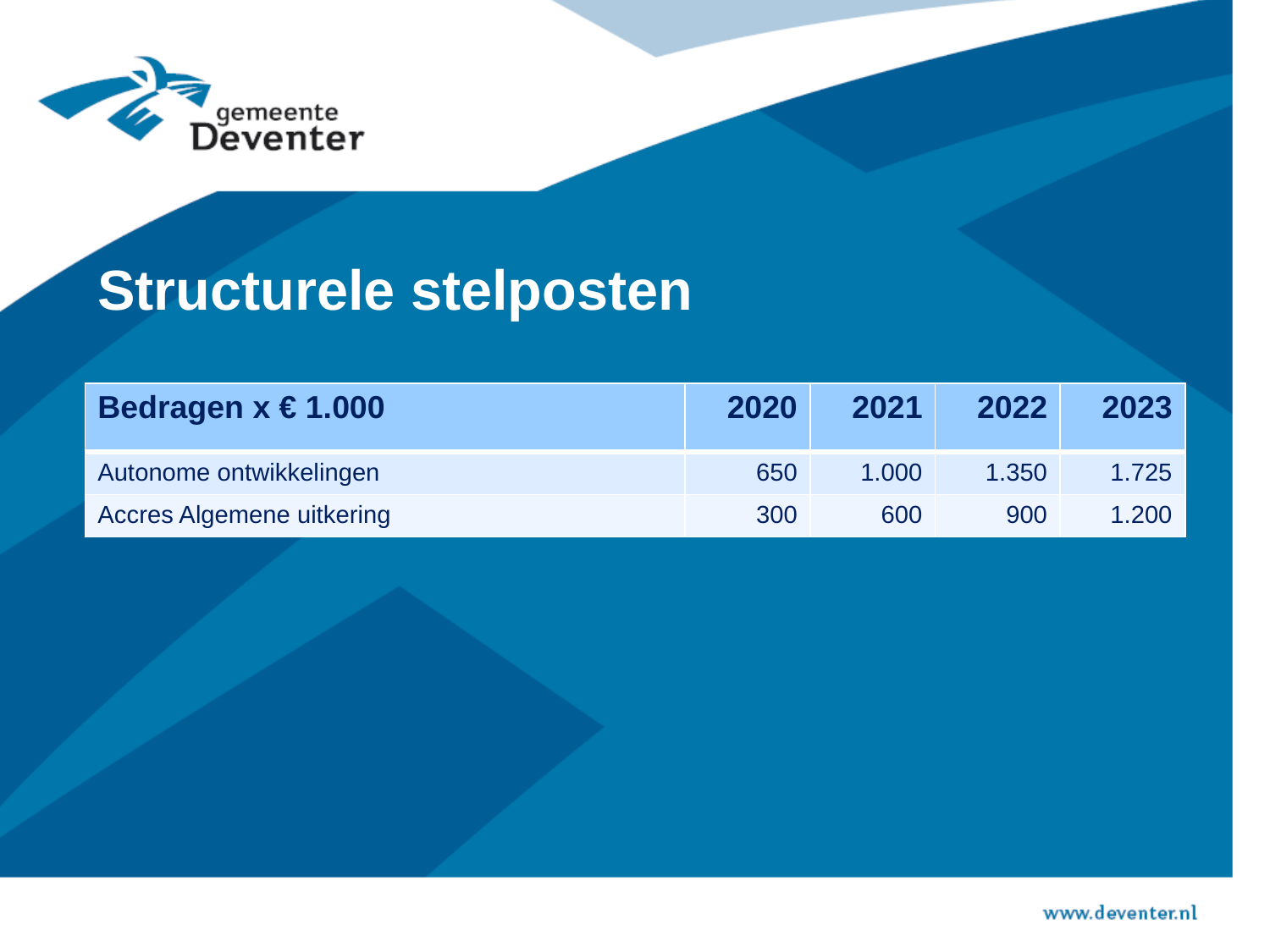

# Structurele stelposten

| Bedragen x € 1.000 | 2020 | 2021 | 2022 | 2023 |
| --- | --- | --- | --- | --- |
|  |  |  |  |  |
|  |  |  |  |  |
| Bedragen x € 1.000 | 2020 | 2021 | 2022 | 2023 |
| --- | --- | --- | --- | --- |
| Autonome ontwikkelingen | 650 | 1.000 | 1.350 | 1.725 |
| Bedragen x € 1.000 | 2020 | 2021 | 2022 | 2023 |
| --- | --- | --- | --- | --- |
| Autonome ontwikkelingen | 650 | 1.000 | 1.350 | 1.725 |
| Accres Algemene uitkering | 300 | 600 | 900 | 1.200 |